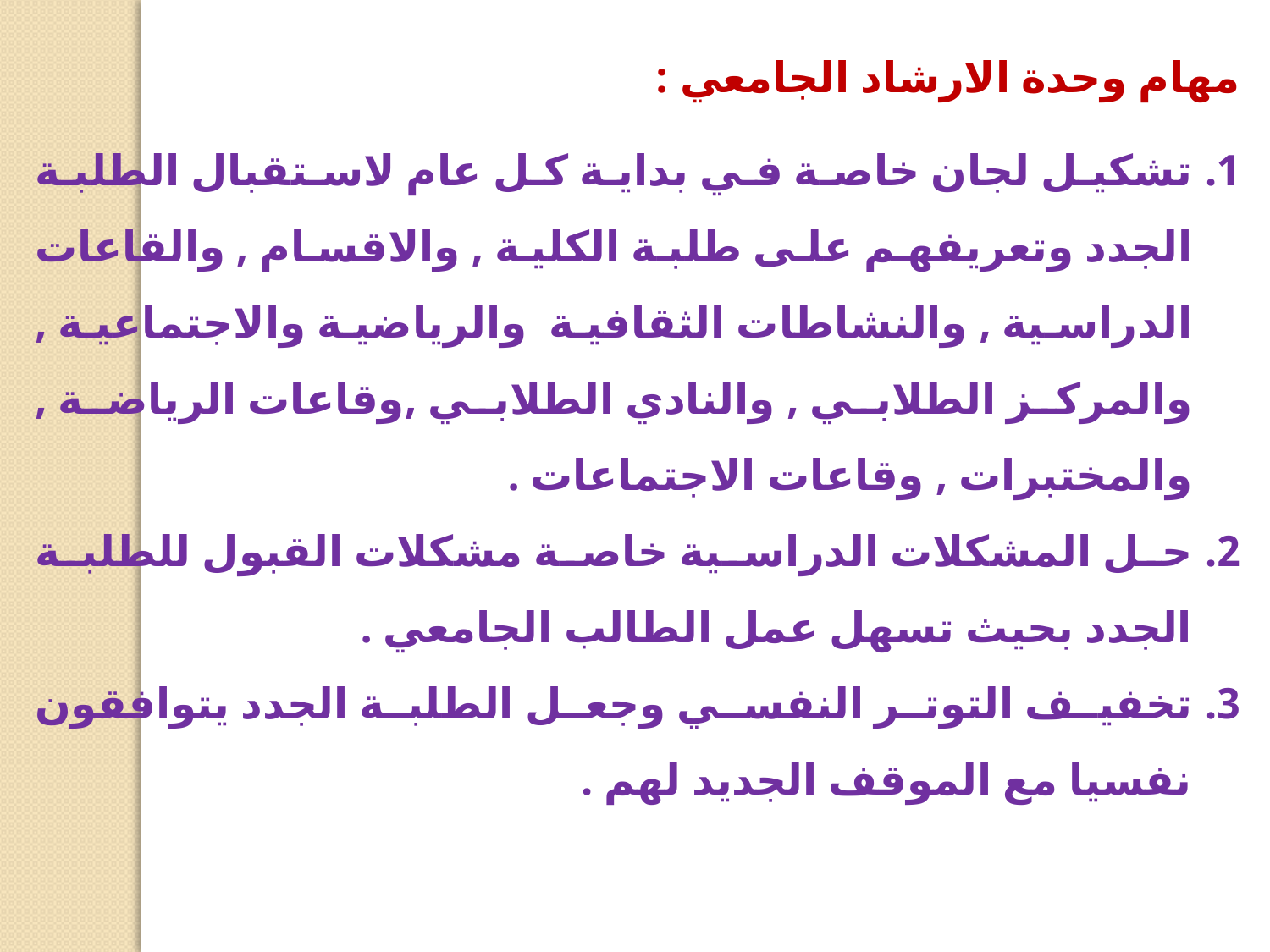

مهام وحدة الارشاد الجامعي :
تشكيل لجان خاصة في بداية كل عام لاستقبال الطلبة الجدد وتعريفهم على طلبة الكلية , والاقسام , والقاعات الدراسية , والنشاطات الثقافية  والرياضية والاجتماعية , والمركز الطلابي , والنادي الطلابي ,وقاعات الرياضة , والمختبرات , وقاعات الاجتماعات .
حل المشكلات الدراسية خاصة مشكلات القبول للطلبة الجدد بحيث تسهل عمل الطالب الجامعي .
تخفيف التوتر النفسي وجعل الطلبة الجدد يتوافقون نفسيا مع الموقف الجديد لهم .